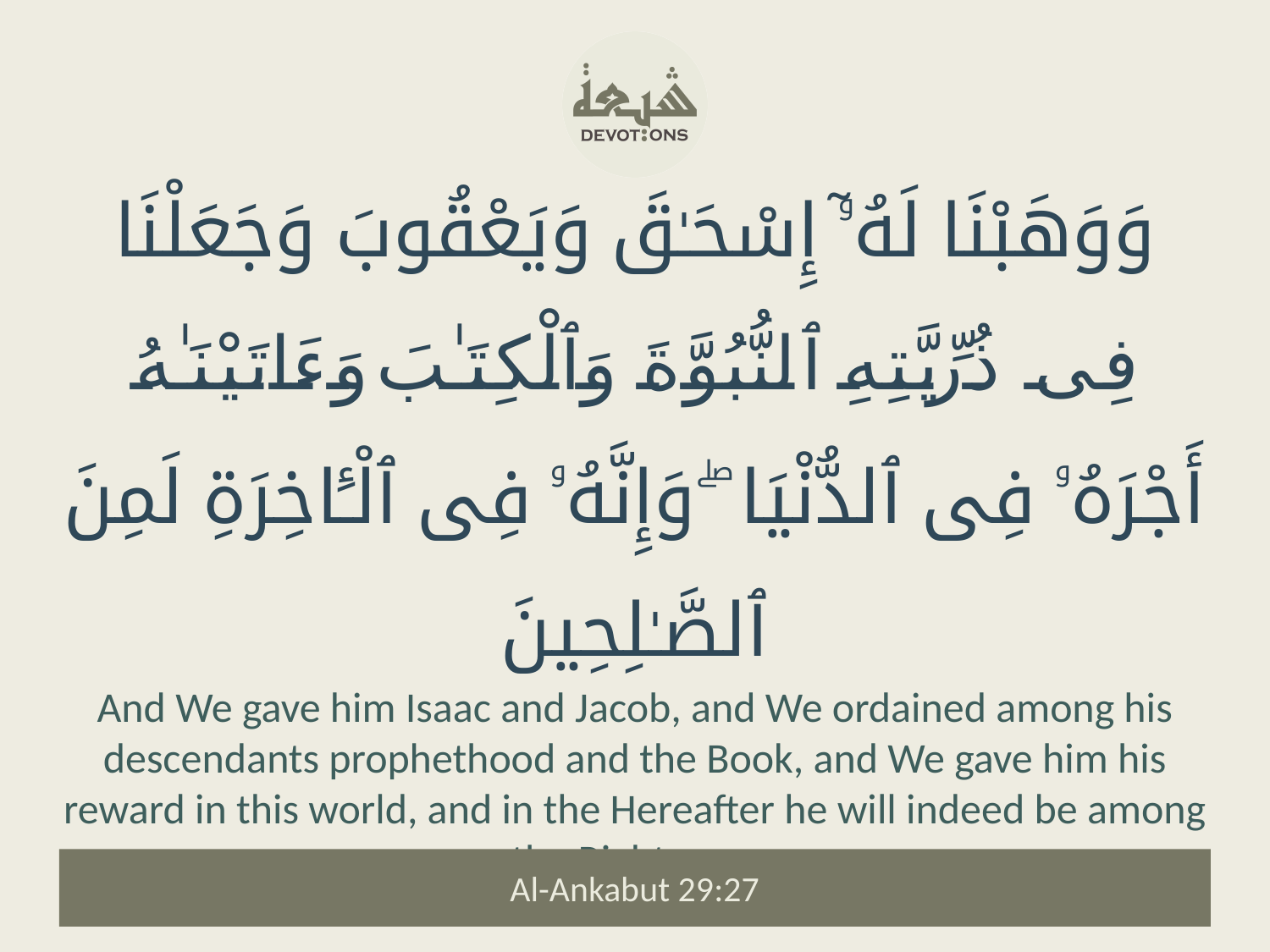

وَوَهَبْنَا لَهُۥٓ إِسْحَـٰقَ وَيَعْقُوبَ وَجَعَلْنَا فِى ذُرِّيَّتِهِ ٱلنُّبُوَّةَ وَٱلْكِتَـٰبَ وَءَاتَيْنَـٰهُ أَجْرَهُۥ فِى ٱلدُّنْيَا ۖ وَإِنَّهُۥ فِى ٱلْـَٔاخِرَةِ لَمِنَ ٱلصَّـٰلِحِينَ
And We gave him Isaac and Jacob, and We ordained among his descendants prophethood and the Book, and We gave him his reward in this world, and in the Hereafter he will indeed be among the Righteous.
Al-Ankabut 29:27